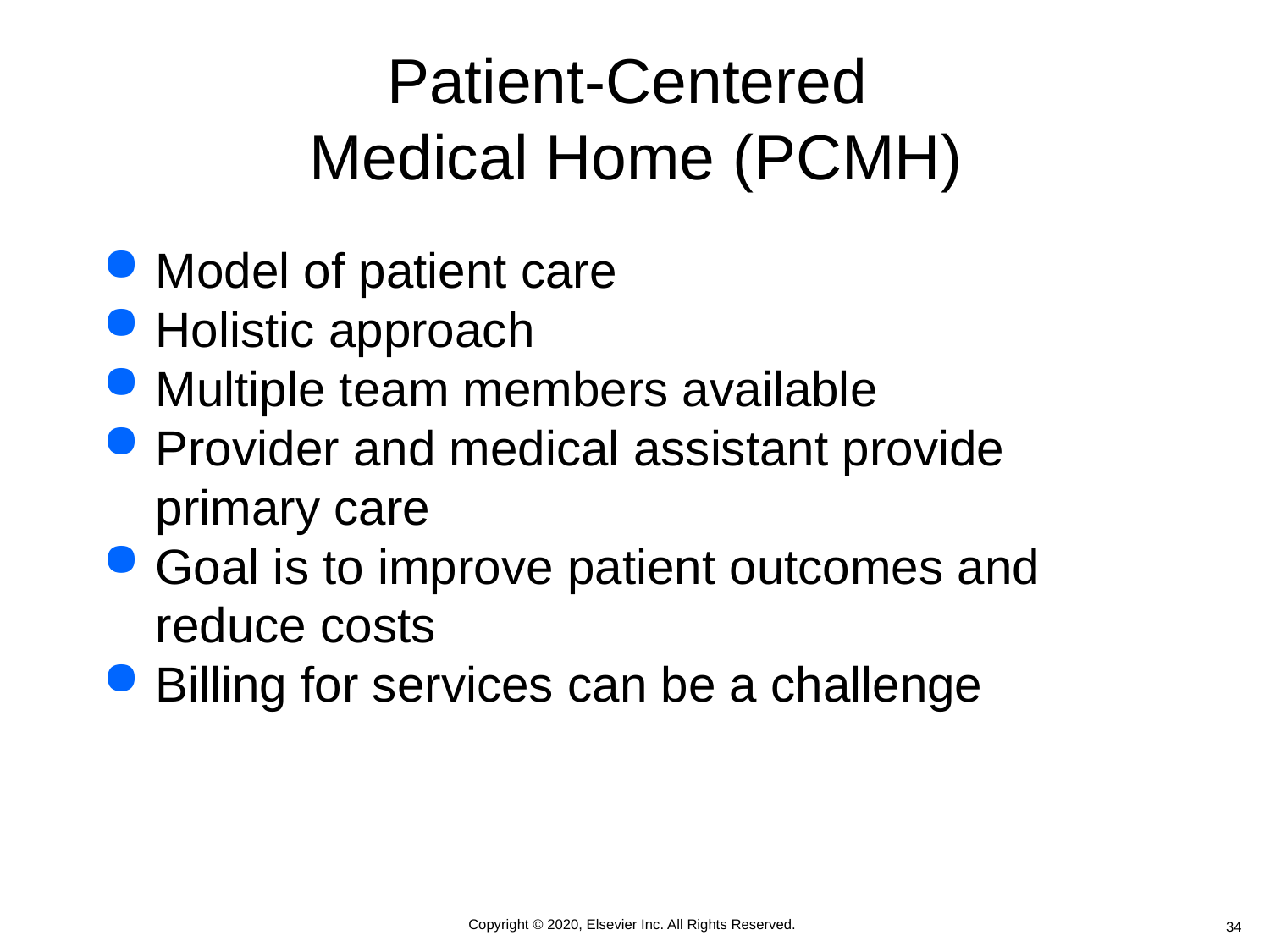

# Patient-Centered Medical Home (PCMH)
Model of patient care
Holistic approach
Multiple team members available
Provider and medical assistant provide primary care
Goal is to improve patient outcomes and reduce costs
Billing for services can be a challenge